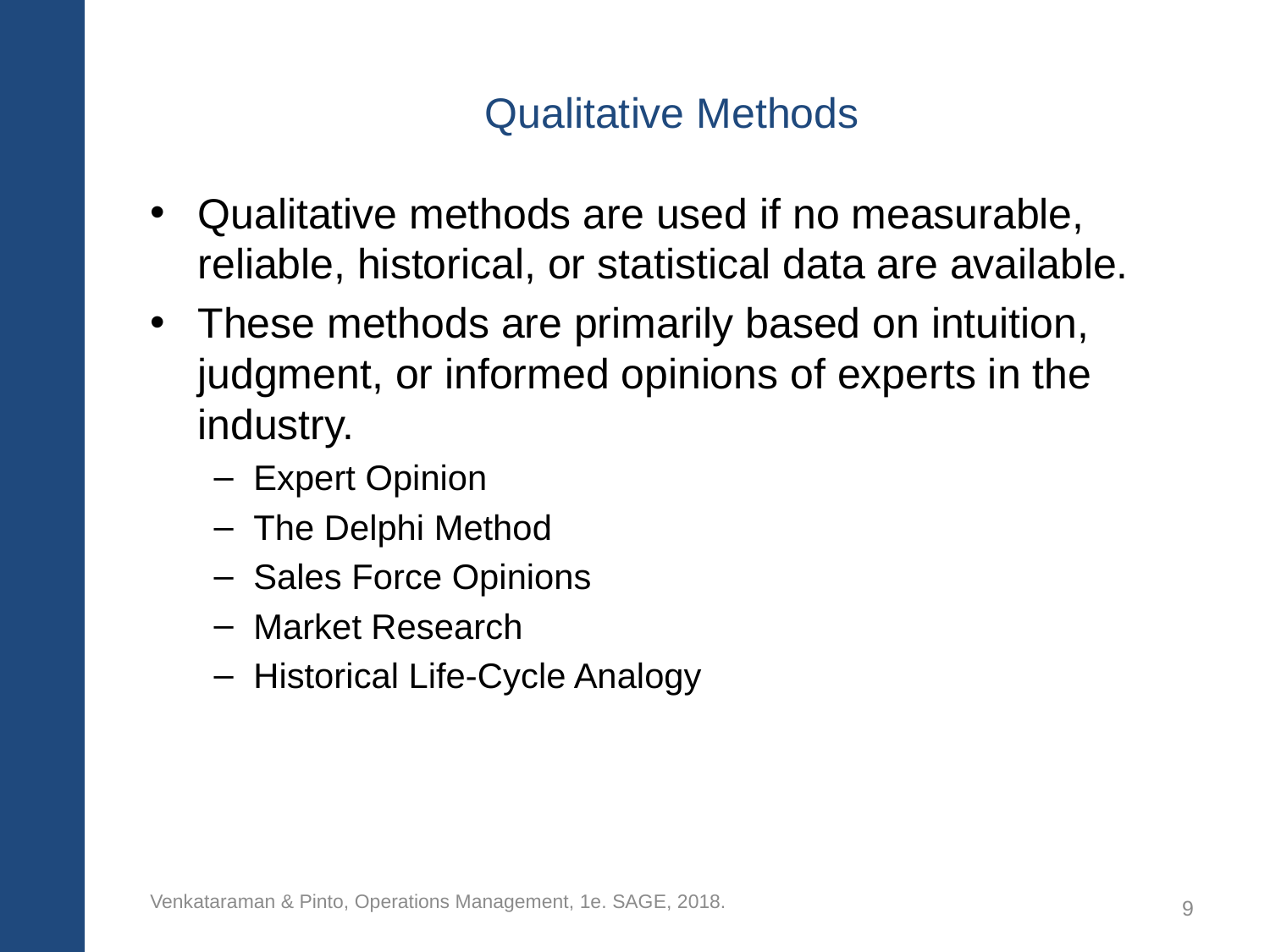

# Qualitative Methods
Qualitative methods are used if no measurable, reliable, historical, or statistical data are available.
These methods are primarily based on intuition, judgment, or informed opinions of experts in the industry.
Expert Opinion
The Delphi Method
Sales Force Opinions
Market Research
Historical Life-Cycle Analogy
Venkataraman & Pinto, Operations Management, 1e. SAGE, 2018.
9